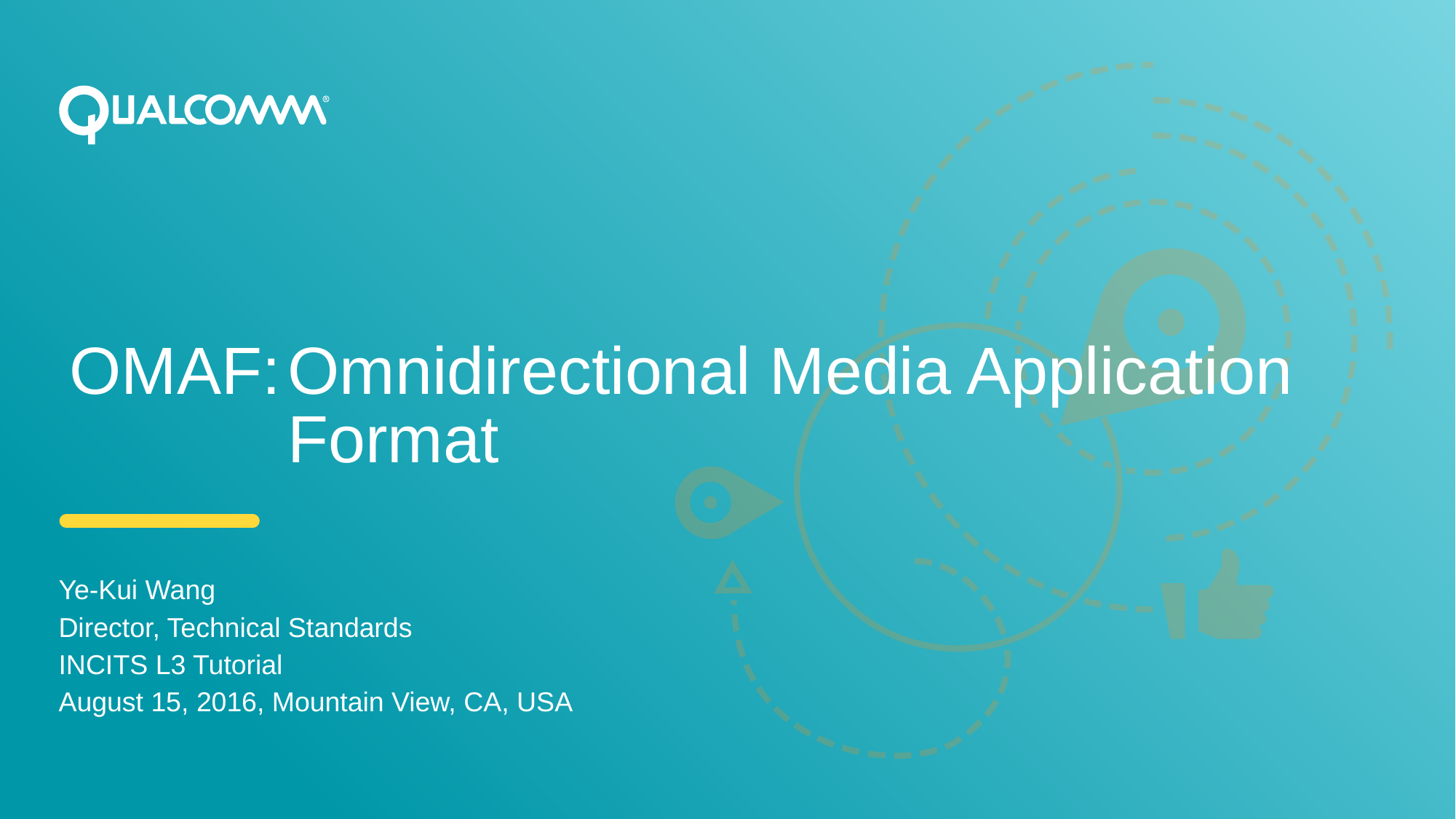

# OMAF:	Omnidirectional Media Application Format
Ye-Kui Wang
Director, Technical Standards
INCITS L3 Tutorial
August 15, 2016, Mountain View, CA, USA